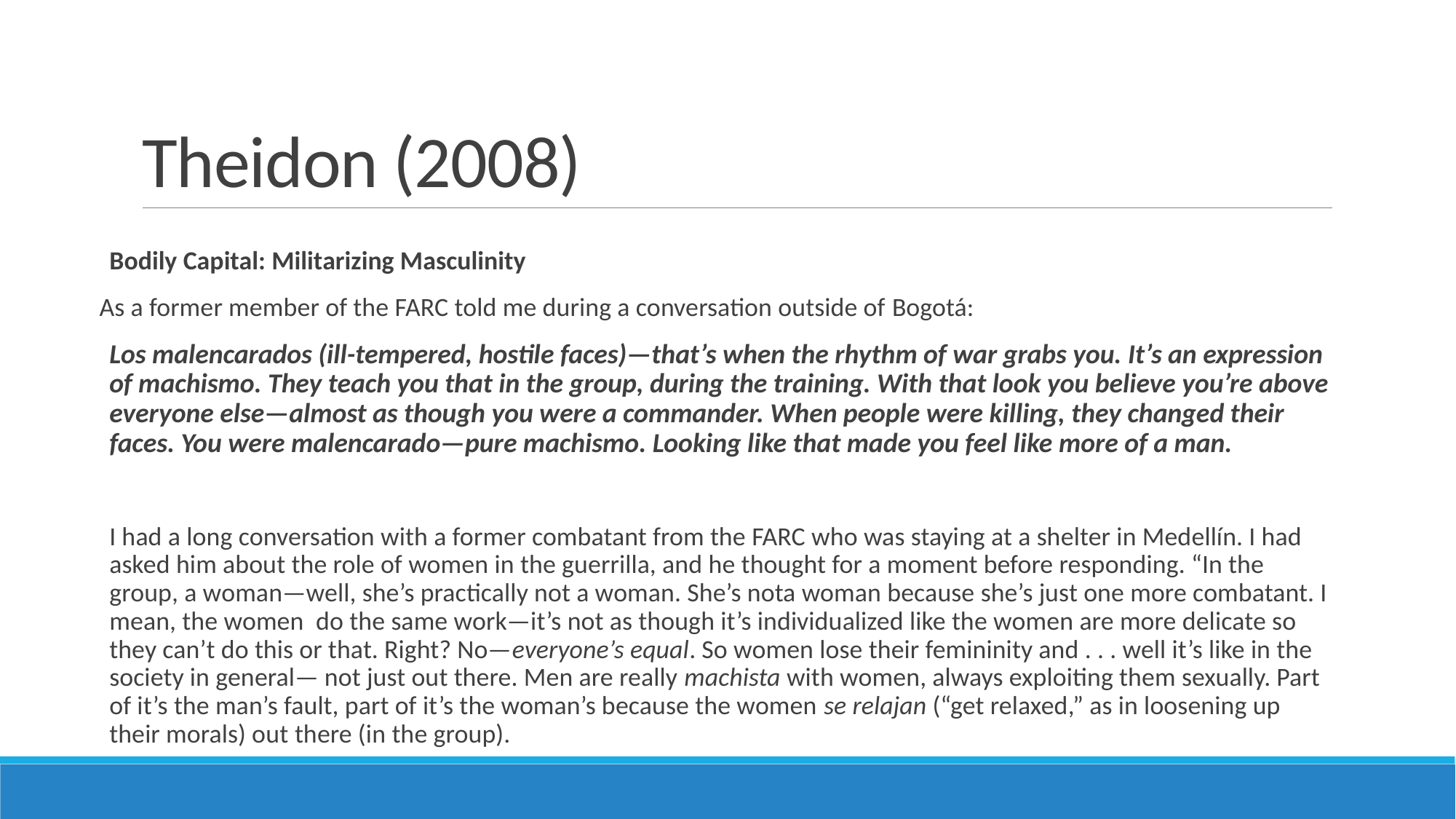

# Theidon (2008)
Bodily Capital: Militarizing Masculinity
As a former member of the FARC told me during a conversation outside of Bogotá:
Los malencarados (ill-tempered, hostile faces)—that’s when the rhythm of war grabs you. It’s an expression of machismo. They teach you that in the group, during the training. With that look you believe you’re above everyone else—almost as though you were a commander. When people were killing, they changed their faces. You were malencarado—pure machismo. Looking like that made you feel like more of a man.

I had a long conversation with a former combatant from the FARC who was staying at a shelter in Medellín. I had asked him about the role of women in the guerrilla, and he thought for a moment before responding. “In the group, a woman—well, she’s practically not a woman. She’s nota woman because she’s just one more combatant. I mean, the women  do the same work—it’s not as though it’s individualized like the women are more delicate so they can’t do this or that. Right? No—everyone’s equal. So women lose their femininity and . . . well it’s like in the society in general— not just out there. Men are really machista with women, always exploiting them sexually. Part of it’s the man’s fault, part of it’s the woman’s because the women se relajan (“get relaxed,” as in loosening up their morals) out there (in the group).